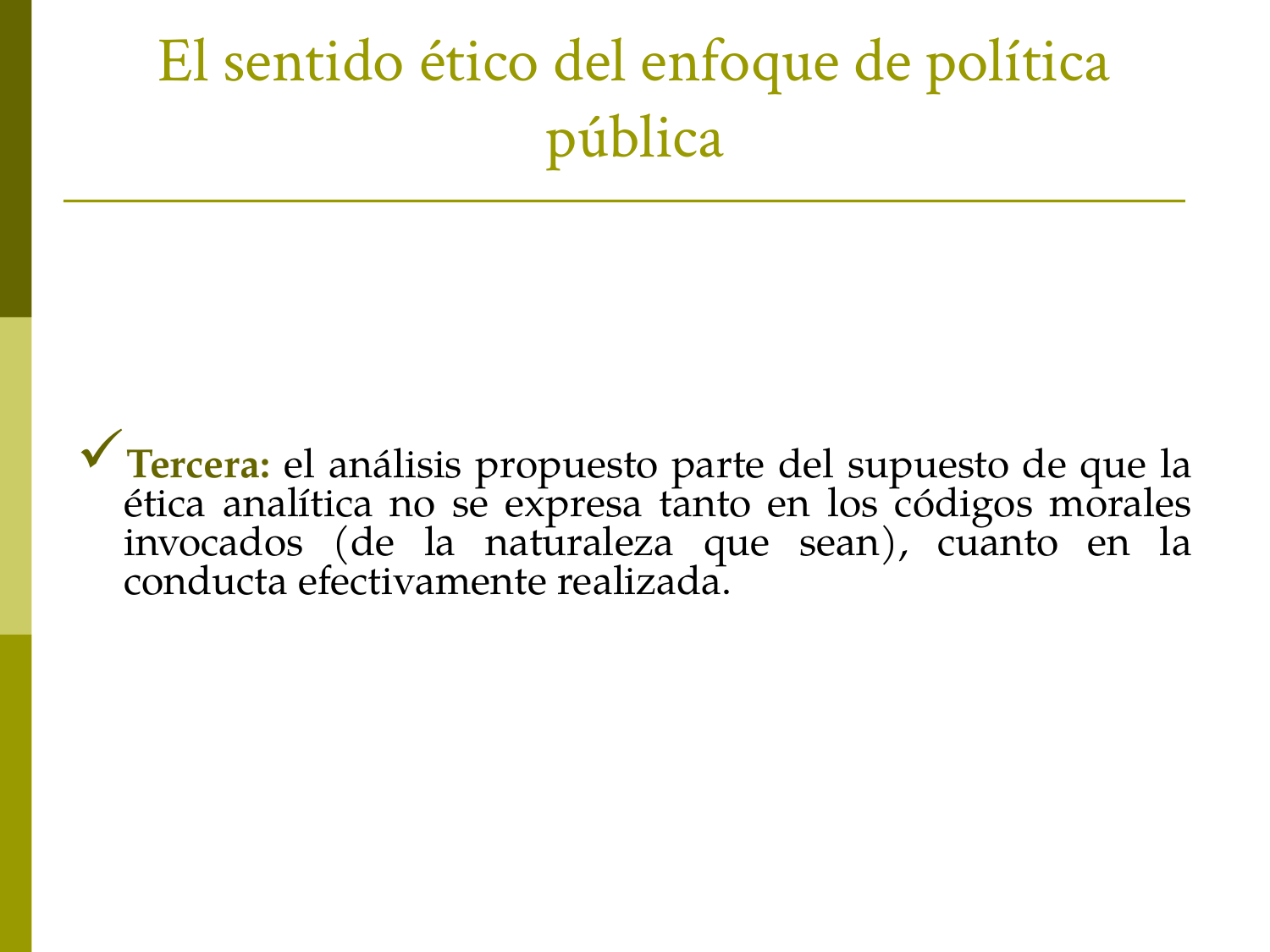

# El sentido ético del enfoque de política pública

Tercera: el análisis propuesto parte del supuesto de que la ética analítica no se expresa tanto en los códigos morales invocados (de la naturaleza que sean), cuanto en la conducta efectivamente realizada.